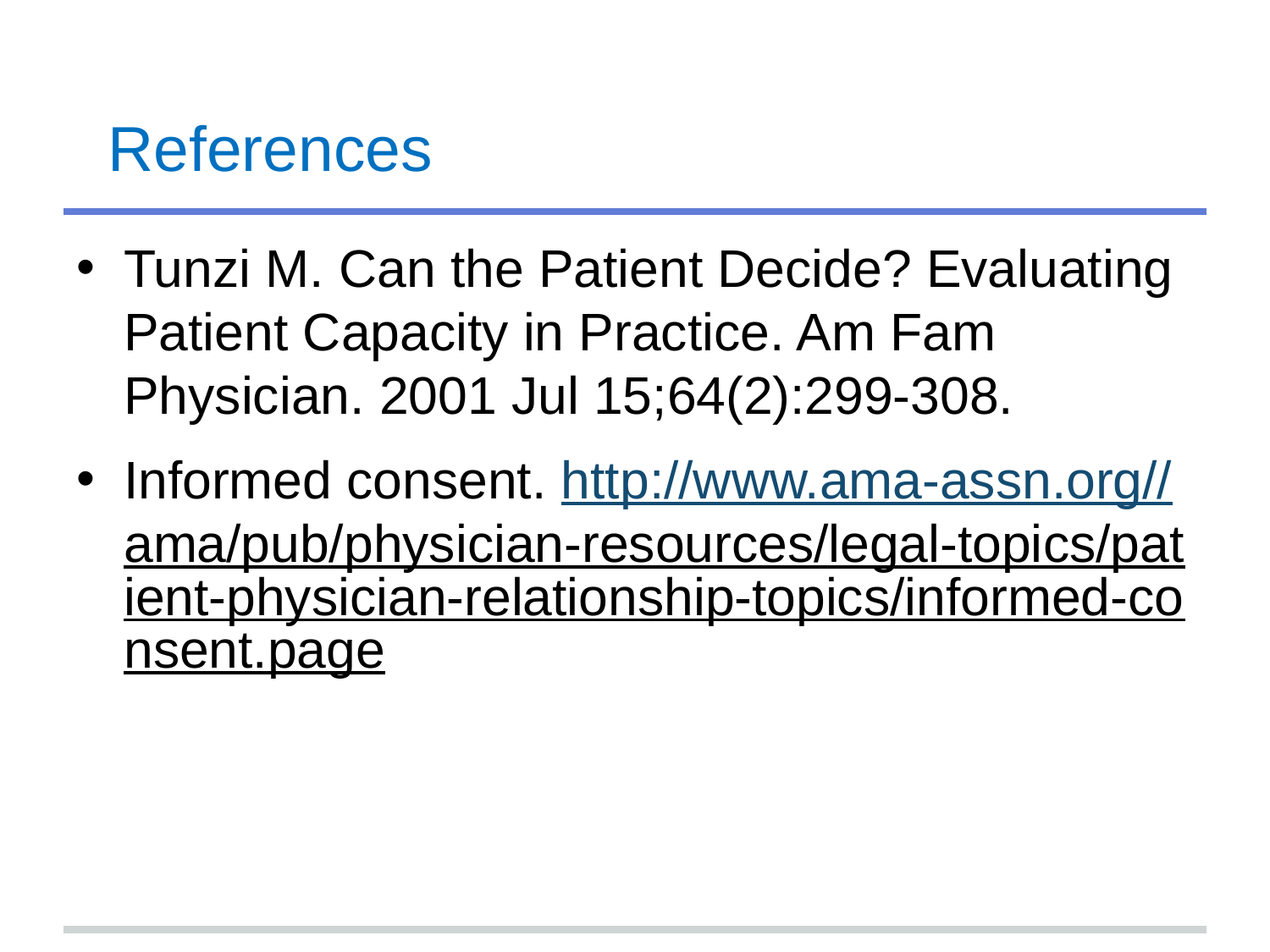

# References
Tunzi M. Can the Patient Decide? Evaluating Patient Capacity in Practice. Am Fam Physician. 2001 Jul 15;64(2):299-308.
Informed consent. http://www.ama-assn.org//ama/pub/physician-resources/legal-topics/patient-physician-relationship-topics/informed-consent.page